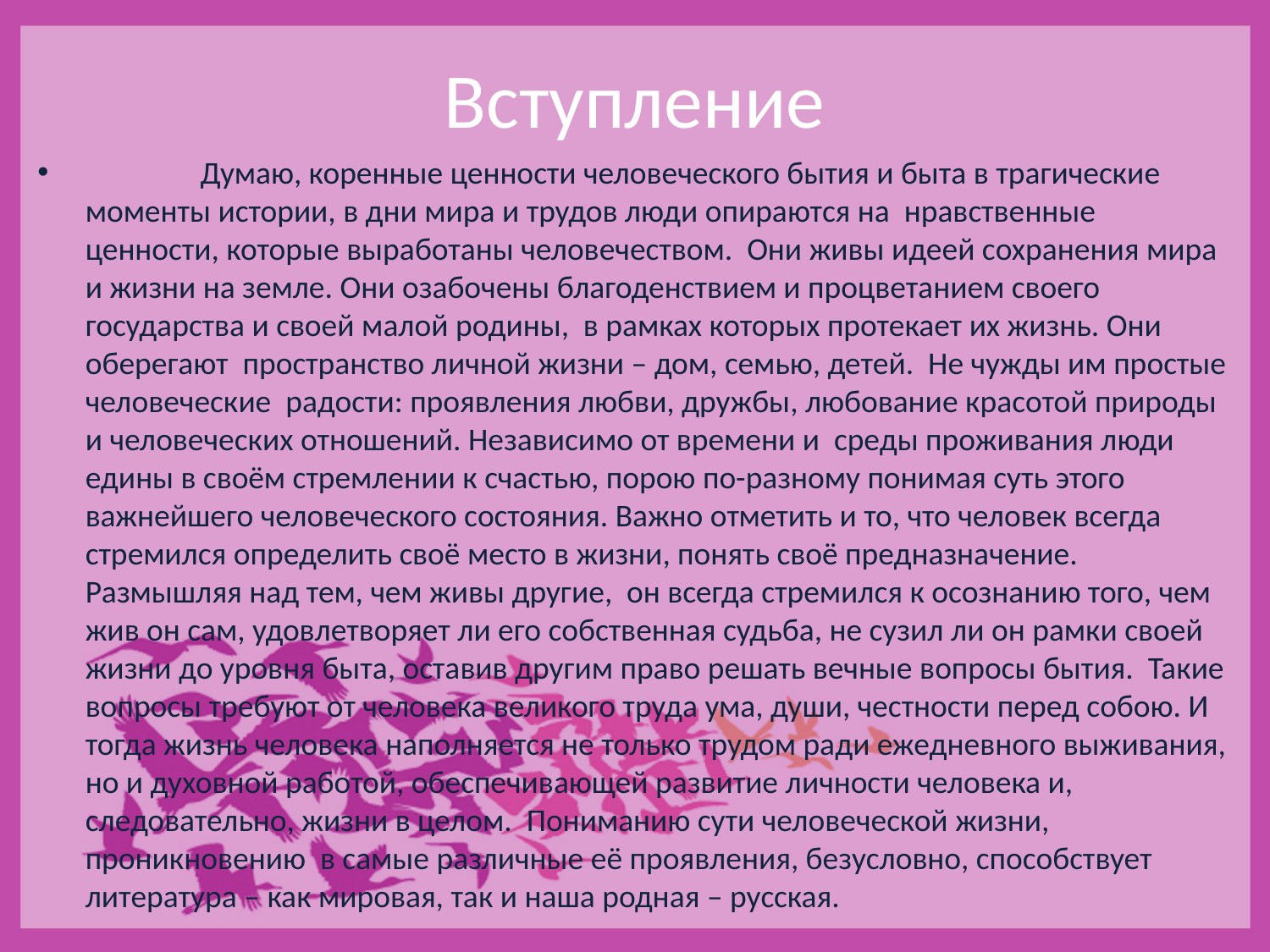

# Вступление
                Думаю, коренные ценности человеческого бытия и быта в трагические моменты истории, в дни мира и трудов люди опираются на  нравственные ценности, которые выработаны человечеством.  Они живы идеей сохранения мира и жизни на земле. Они озабочены благоденствием и процветанием своего государства и своей малой родины,  в рамках которых протекает их жизнь. Они  оберегают  пространство личной жизни – дом, семью, детей.  Не чужды им простые человеческие  радости: проявления любви, дружбы, любование красотой природы и человеческих отношений. Независимо от времени и  среды проживания люди едины в своём стремлении к счастью, порою по-разному понимая суть этого важнейшего человеческого состояния. Важно отметить и то, что человек всегда стремился определить своё место в жизни, понять своё предназначение. Размышляя над тем, чем живы другие,  он всегда стремился к осознанию того, чем жив он сам, удовлетворяет ли его собственная судьба, не сузил ли он рамки своей жизни до уровня быта, оставив другим право решать вечные вопросы бытия.  Такие вопросы требуют от человека великого труда ума, души, честности перед собою. И тогда жизнь человека наполняется не только трудом ради ежедневного выживания, но и духовной работой, обеспечивающей развитие личности человека и, следовательно, жизни в целом.  Пониманию сути человеческой жизни, проникновению  в самые различные её проявления, безусловно, способствует литература – как мировая, так и наша родная – русская.